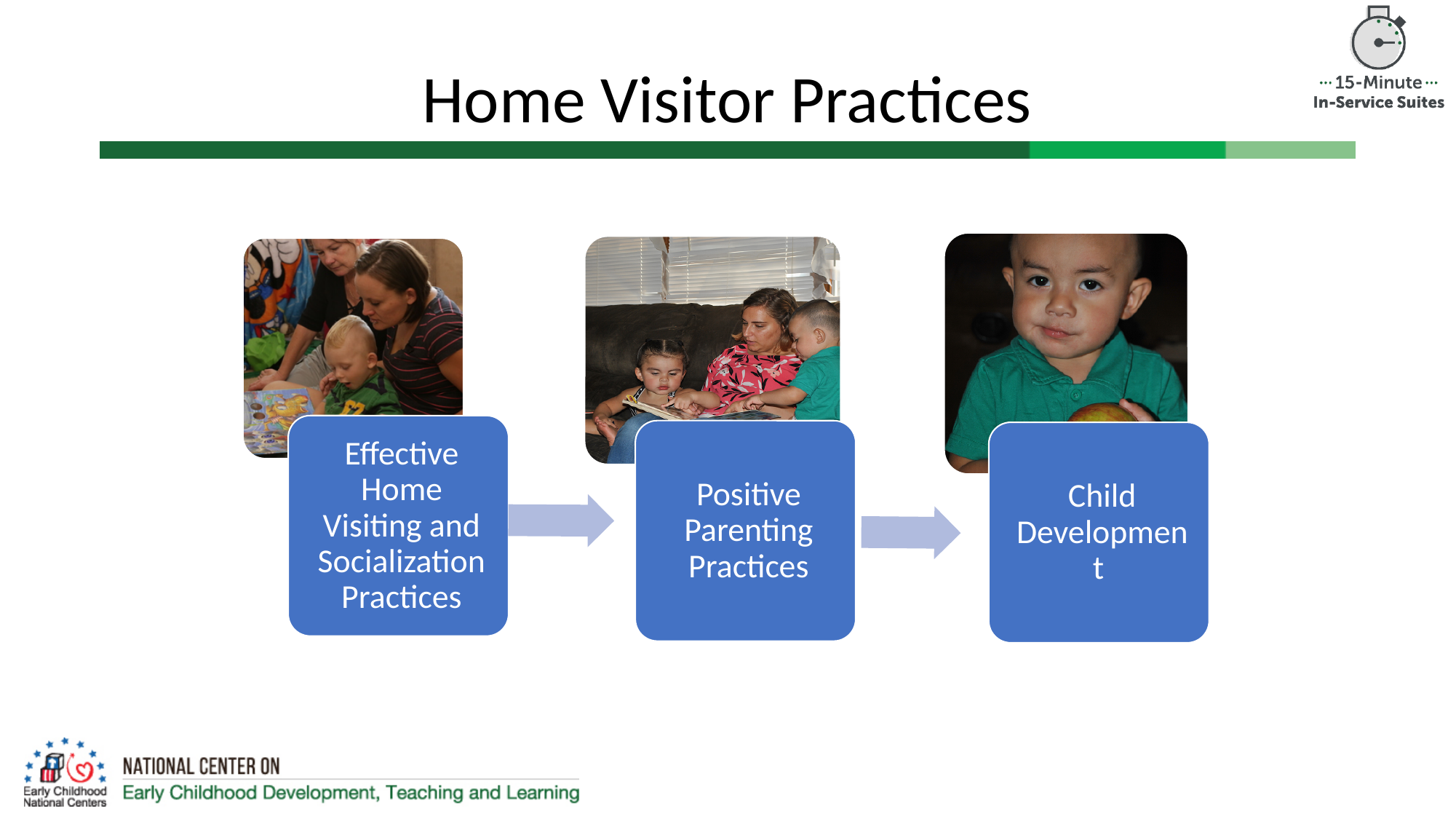

# Home Visitor Practices
Effective Home Visiting and Socialization Practices

Positive Parenting Practices

Child Development